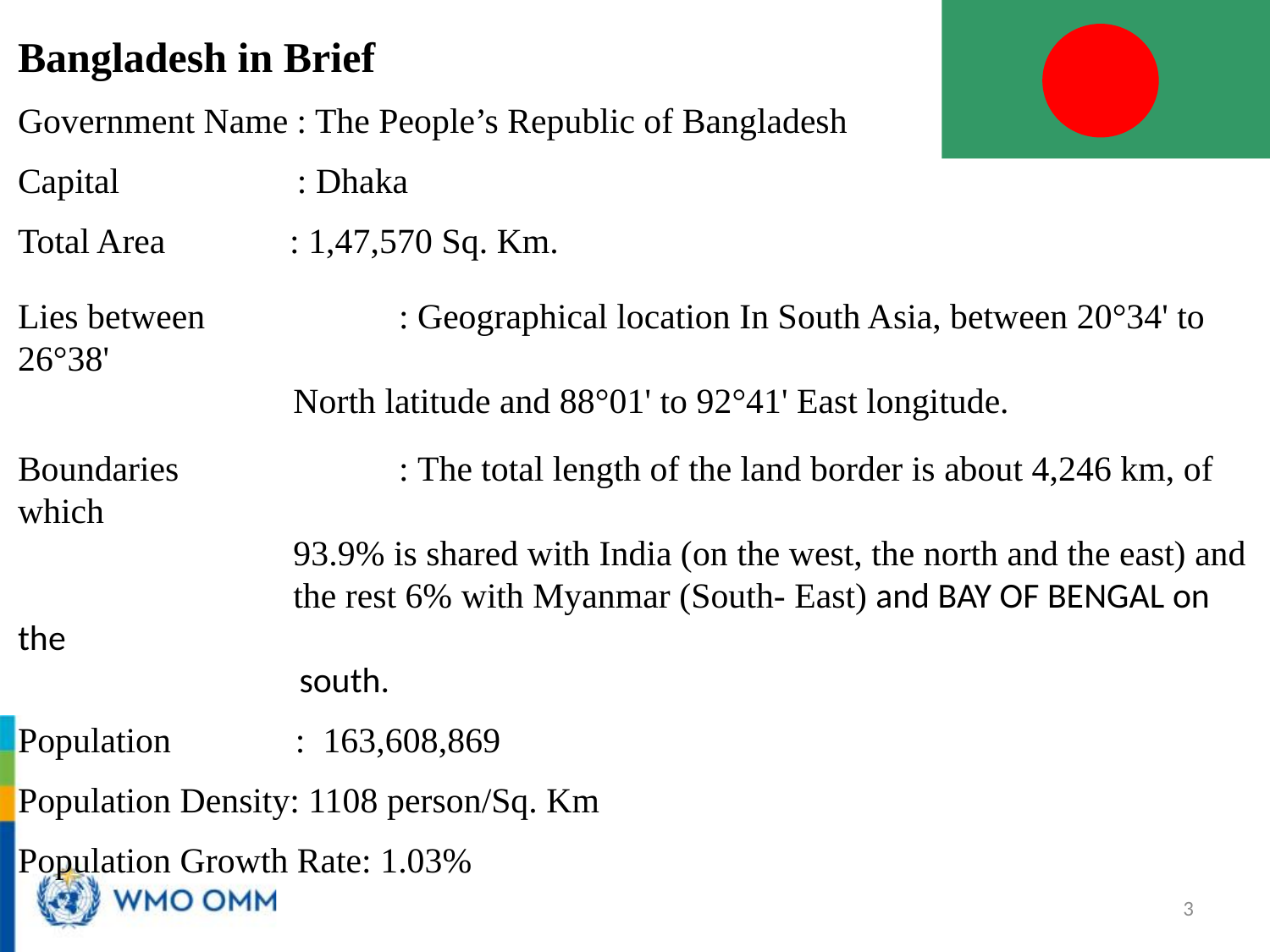

Bangladesh in Brief
Government Name : The People’s Republic of Bangladesh
Capital                    : Dhaka
Total Area              : 1,47,570 Sq. Km.

Lies between		: Geographical location In South Asia, between 20°34' to 26°38'
                               North latitude and 88°01' to 92°41' East longitude.

Boundaries		: The total length of the land border is about 4,246 km, of which
                               93.9% is shared with India (on the west, the north and the east) and
                               the rest 6% with Myanmar (South- East) and bay of Bengal on the
                                   south.
Population              :  163,608,869
Population Density: 1108 person/Sq. Km
Population Growth Rate: 1.03%

3